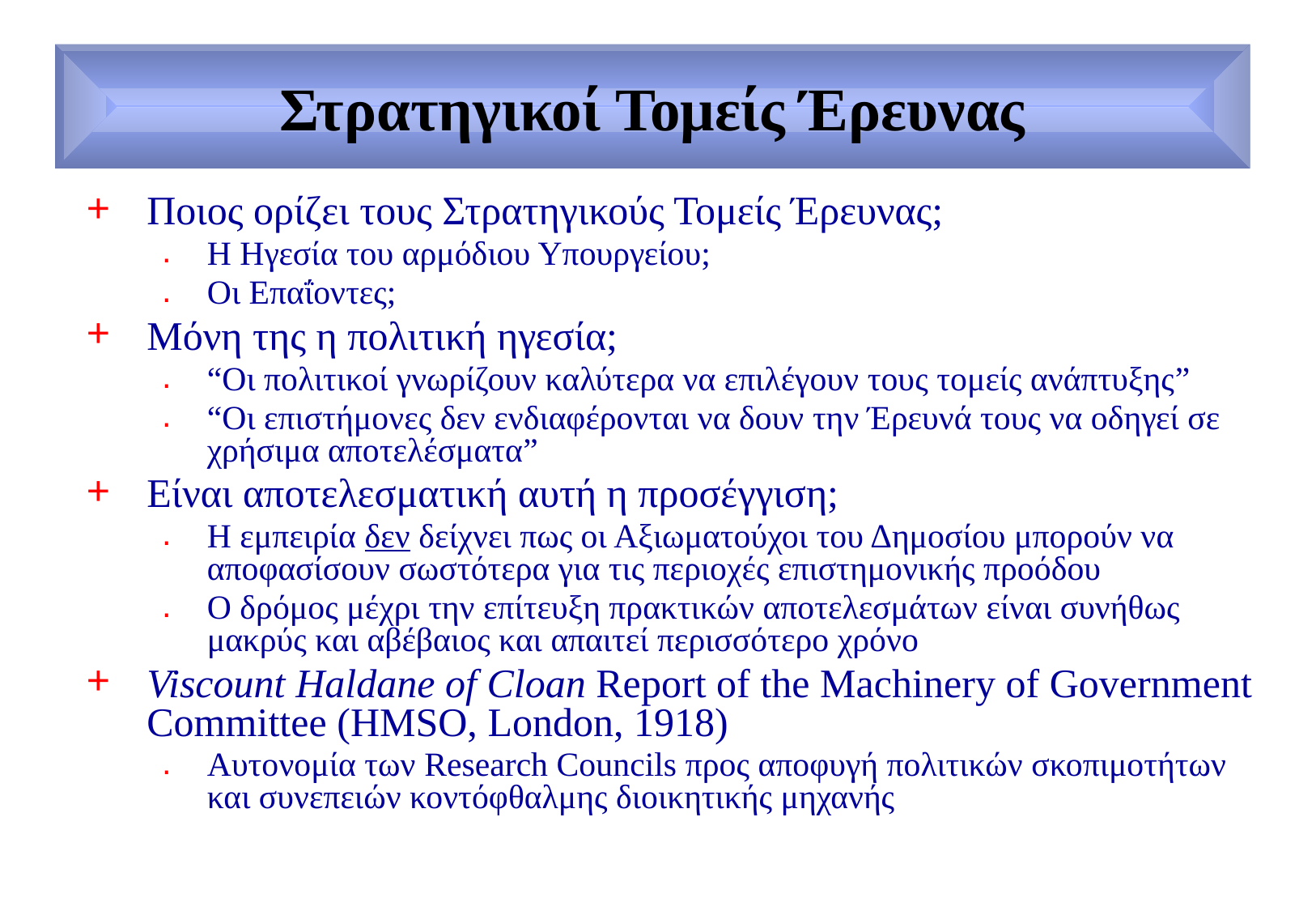

# Στρατηγικοί Τομείς Έρευνας
Ποιος ορίζει τους Στρατηγικούς Τομείς Έρευνας;
Η Ηγεσία του αρμόδιου Υπουργείου;
Οι Επαΐοντες;
Μόνη της η πολιτική ηγεσία;
“Οι πολιτικοί γνωρίζουν καλύτερα να επιλέγουν τους τομείς ανάπτυξης”
“Οι επιστήμονες δεν ενδιαφέρονται να δουν την Έρευνά τους να οδηγεί σε χρήσιμα αποτελέσματα”
Είναι αποτελεσματική αυτή η προσέγγιση;
Η εμπειρία δεν δείχνει πως οι Αξιωματούχοι του Δημοσίου μπορούν να αποφασίσουν σωστότερα για τις περιοχές επιστημονικής προόδου
Ο δρόμος μέχρι την επίτευξη πρακτικών αποτελεσμάτων είναι συνήθως μακρύς και αβέβαιος και απαιτεί περισσότερο χρόνο
Viscount Haldane of Cloan Report of the Machinery of Government Committee (HMSO, London, 1918)
Αυτονομία των Research Councils προς αποφυγή πολιτικών σκοπιμοτήτων και συνεπειών κοντόφθαλμης διοικητικής μηχανής